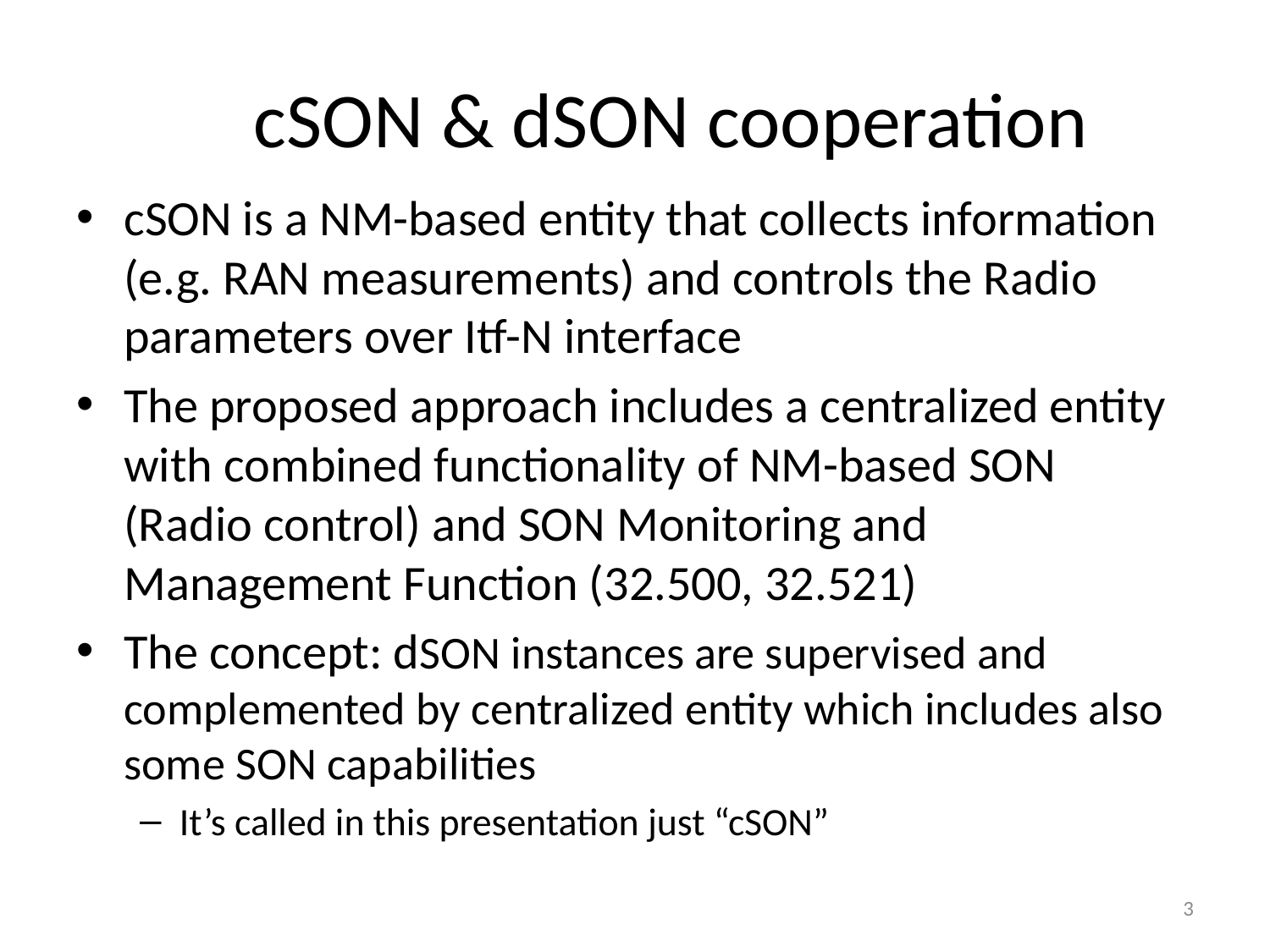

# cSON & dSON cooperation
cSON is a NM-based entity that collects information (e.g. RAN measurements) and controls the Radio parameters over Itf-N interface
The proposed approach includes a centralized entity with combined functionality of NM-based SON (Radio control) and SON Monitoring and Management Function (32.500, 32.521)
The concept: dSON instances are supervised and complemented by centralized entity which includes also some SON capabilities
It’s called in this presentation just “cSON”

3